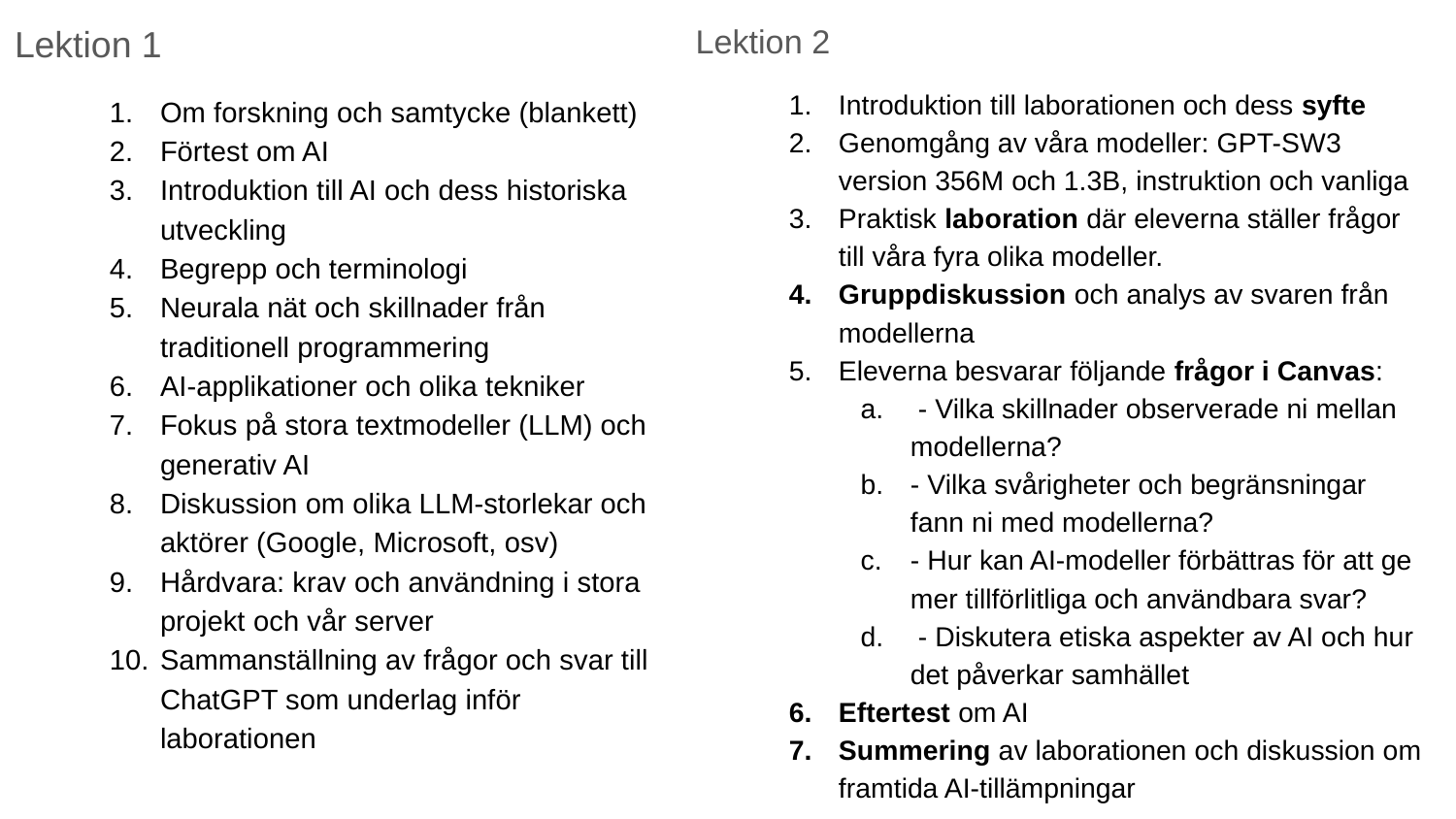

Lektion 1
Om forskning och samtycke (blankett)
Förtest om AI
Introduktion till AI och dess historiska utveckling
Begrepp och terminologi
Neurala nät och skillnader från traditionell programmering
AI-applikationer och olika tekniker
Fokus på stora textmodeller (LLM) och generativ AI
Diskussion om olika LLM-storlekar och aktörer (Google, Microsoft, osv)
Hårdvara: krav och användning i stora projekt och vår server
Sammanställning av frågor och svar till ChatGPT som underlag inför laborationen
Lektion 2
Introduktion till laborationen och dess syfte
Genomgång av våra modeller: GPT-SW3 version 356M och 1.3B, instruktion och vanliga
Praktisk laboration där eleverna ställer frågor till våra fyra olika modeller.
Gruppdiskussion och analys av svaren från modellerna
Eleverna besvarar följande frågor i Canvas:
 - Vilka skillnader observerade ni mellan modellerna?
- Vilka svårigheter och begränsningar fann ni med modellerna?
- Hur kan AI-modeller förbättras för att ge mer tillförlitliga och användbara svar?
 - Diskutera etiska aspekter av AI och hur det påverkar samhället
Eftertest om AI
Summering av laborationen och diskussion om framtida AI-tillämpningar